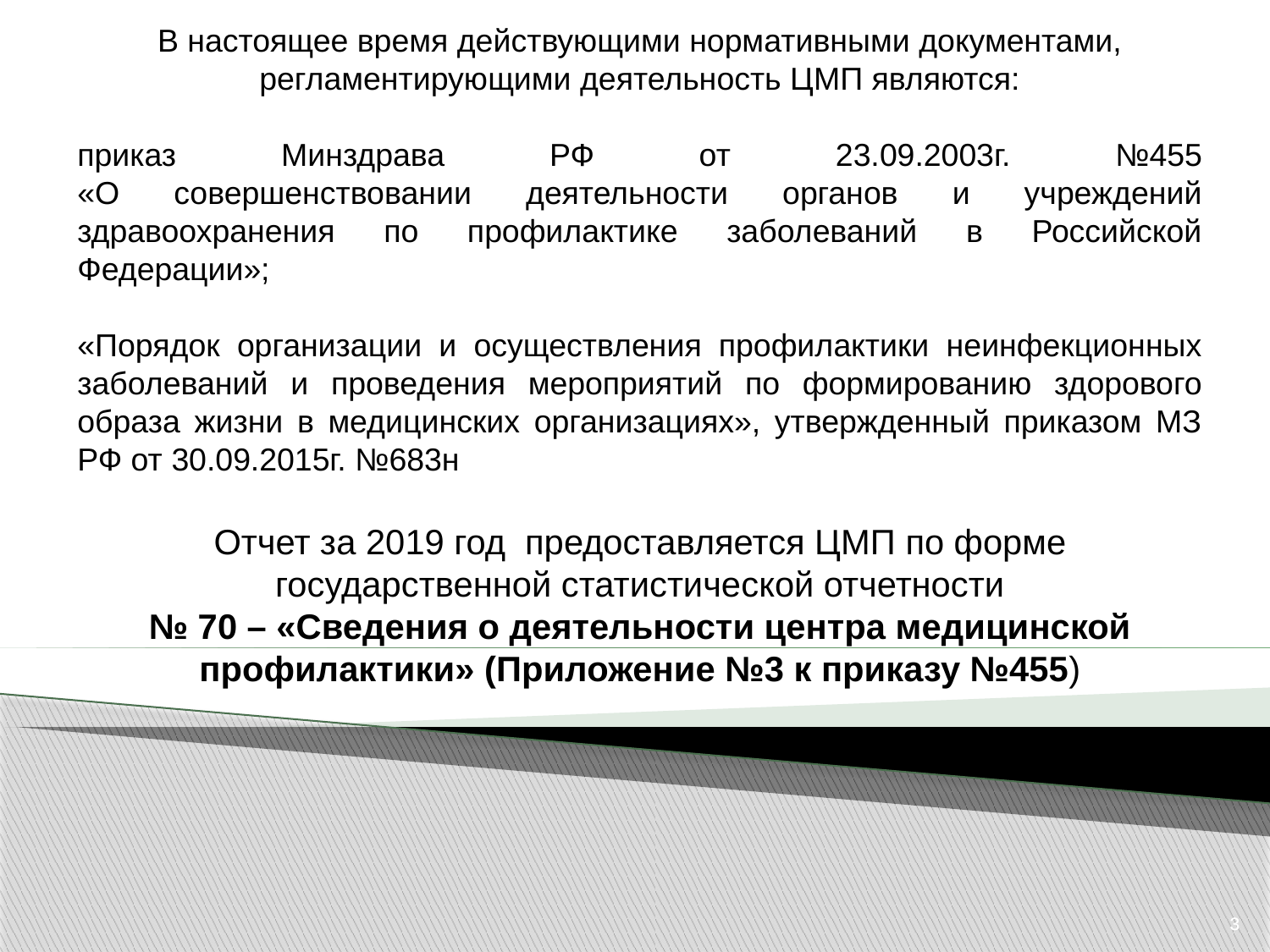

В настоящее время действующими нормативными документами, регламентирующими деятельность ЦМП являются:

приказ Минздрава РФ от 23.09.2003г. №455
«О совершенствовании деятельности органов и учреждений здравоохранения по профилактике заболеваний в Российской Федерации»;
«Порядок организации и осуществления профилактики неинфекционных заболеваний и проведения мероприятий по формированию здорового образа жизни в медицинских организациях», утвержденный приказом МЗ РФ от 30.09.2015г. №683н

Отчет за 2019 год  предоставляется ЦМП по форме государственной статистической отчетности
№ 70 – «Сведения о деятельности центра медицинской профилактики» (Приложение №3 к приказу №455)

3
3